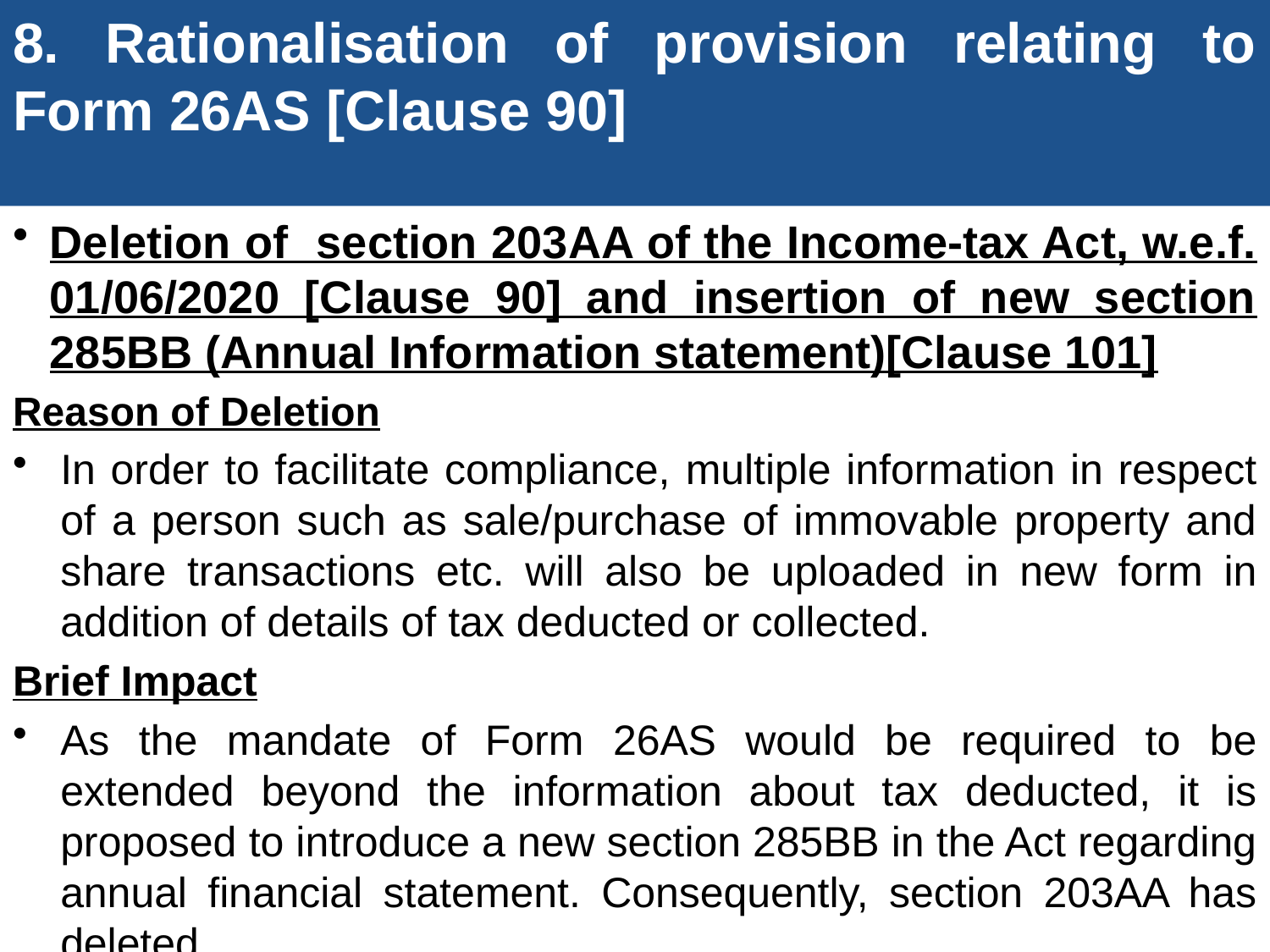

# 8. Rationalisation of provision relating to Form 26AS [Clause 90]
Deletion of  section 203AA of the Income-tax Act, w.e.f. 01/06/2020 [Clause 90] and insertion of new section 285BB (Annual Information statement)[Clause 101]
Reason of Deletion
In order to facilitate compliance, multiple information in respect of a person such as sale/purchase of immovable property and share transactions etc. will also be uploaded in new form in addition of details of tax deducted or collected.
Brief Impact
As the mandate of Form 26AS would be required to be extended beyond the information about tax deducted, it is proposed to introduce a new section 285BB in the Act regarding annual financial statement. Consequently, section 203AA has deleted.
221